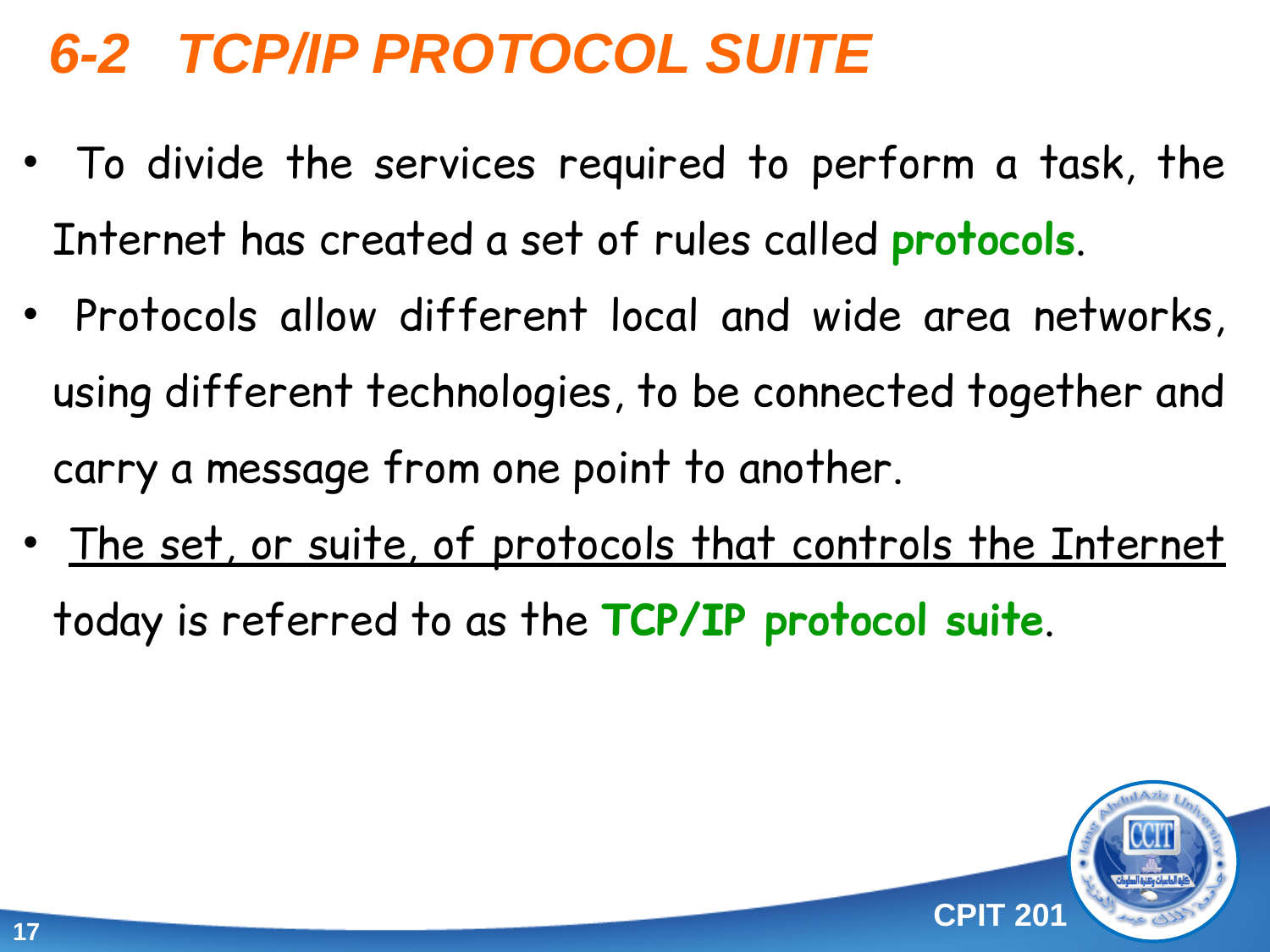

6-2   TCP/IP PROTOCOL SUITE
 To divide the services required to perform a task, the Internet has created a set of rules called protocols.
 Protocols allow different local and wide area networks, using different technologies, to be connected together and carry a message from one point to another.
 The set, or suite, of protocols that controls the Internet today is referred to as the TCP/IP protocol suite.

17